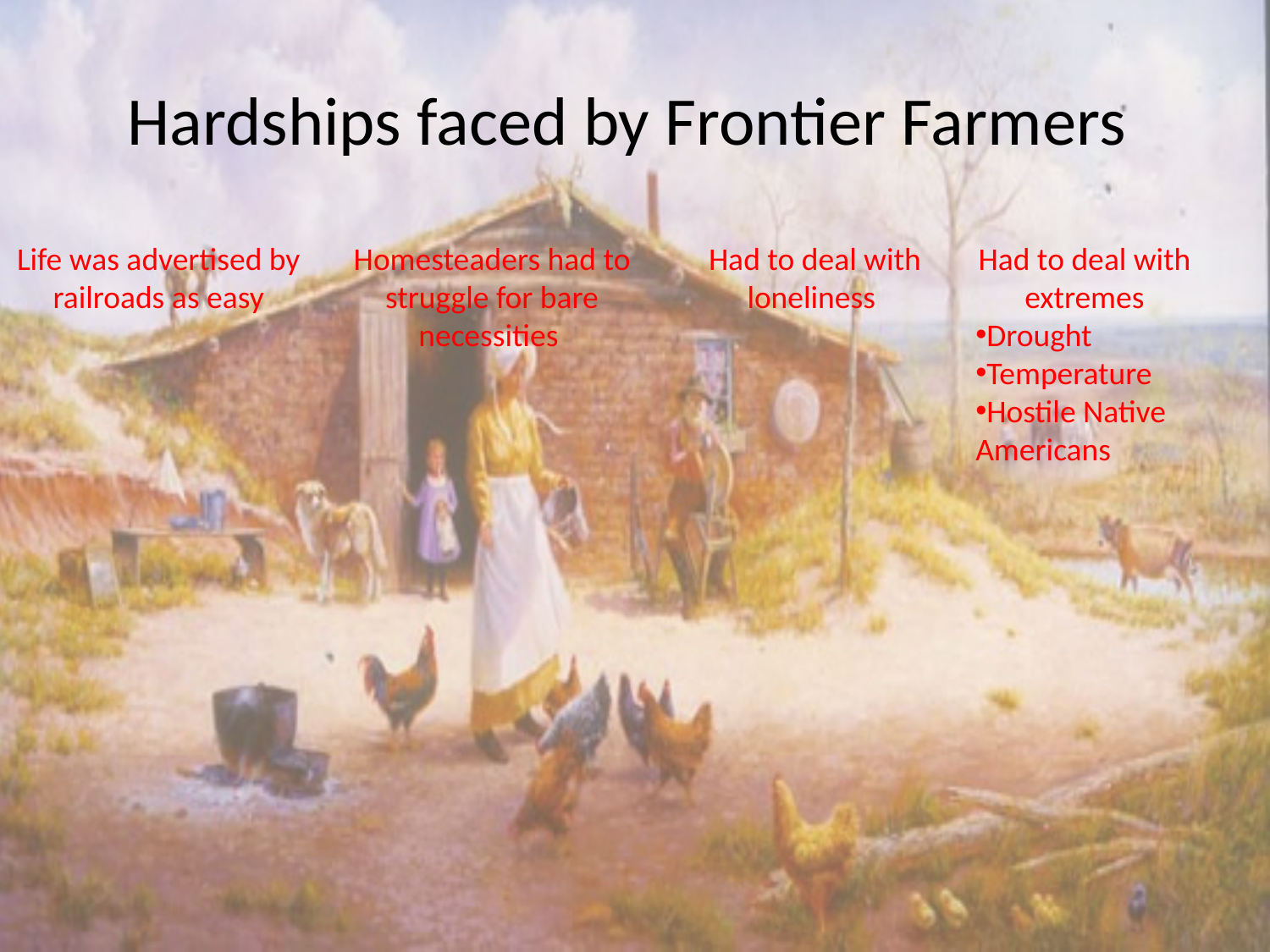

# Hardships faced by Frontier Farmers
Life was advertised by railroads as easy
Homesteaders had to struggle for bare necessities
Had to deal with loneliness
Had to deal with extremes
Drought
Temperature
Hostile Native Americans